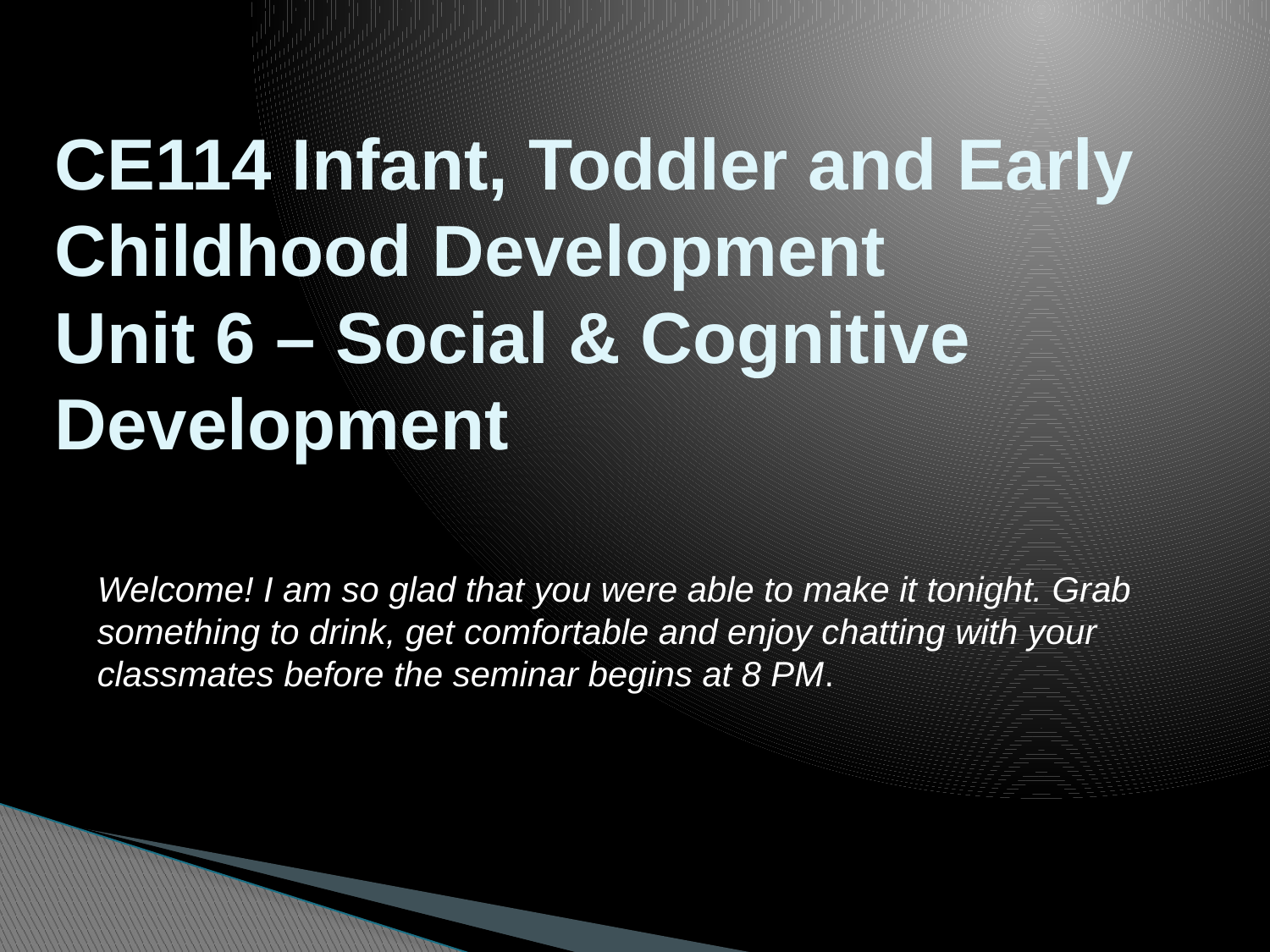

# CE114 Infant, Toddler and Early Childhood Development Unit 6 – Social & Cognitive Development
Welcome! I am so glad that you were able to make it tonight. Grab something to drink, get comfortable and enjoy chatting with your classmates before the seminar begins at 8 PM.